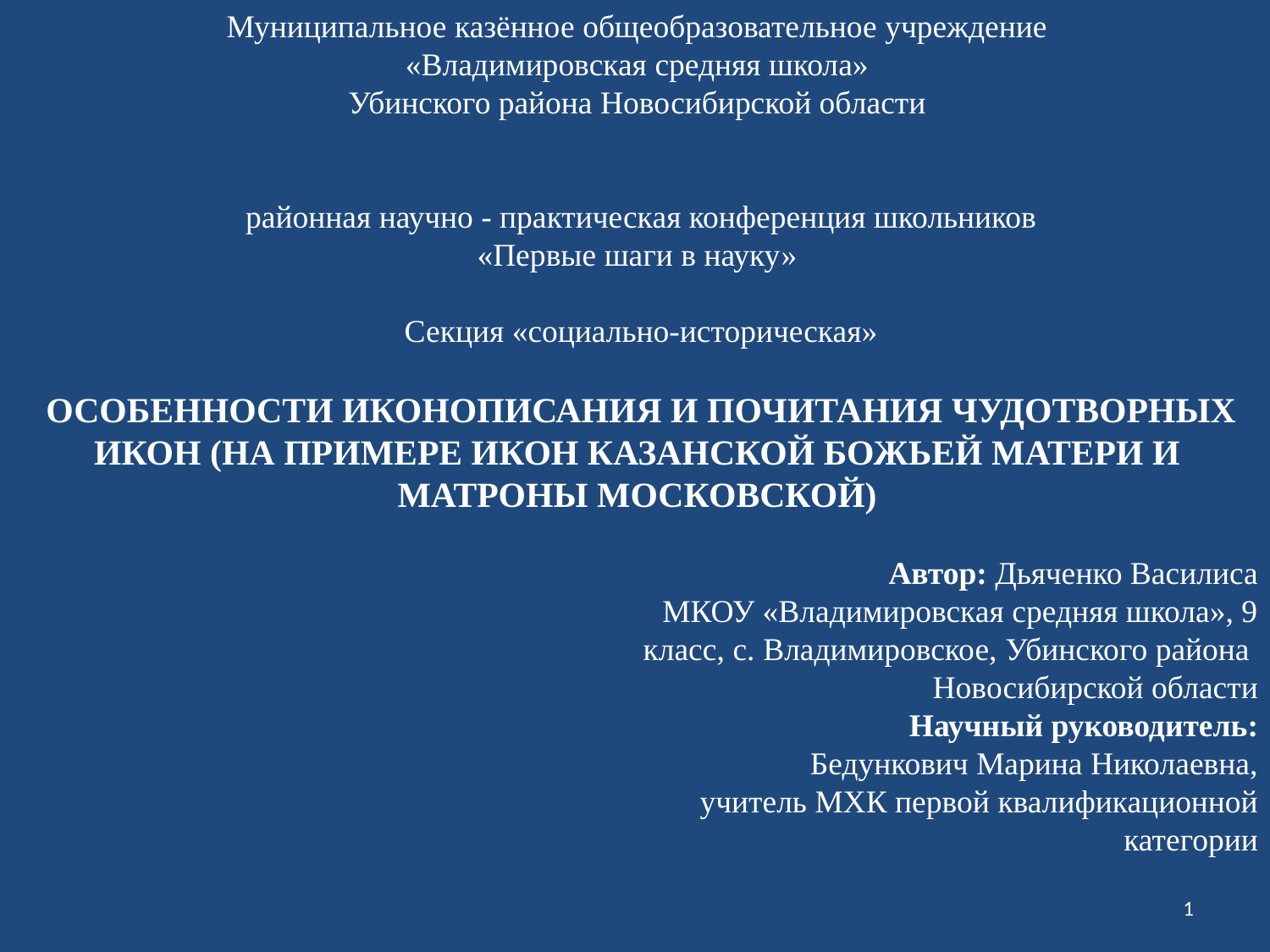

Муниципальное казённое общеобразовательное учреждение
«Владимировская средняя школа»
Убинского района Новосибирской области

  районная научно - практическая конференция школьников
«Первые шаги в науку»

 Секция «социально-историческая»

 ОСОБЕННОСТИ ИКОНОПИСАНИЯ И ПОЧИТАНИЯ ЧУДОТВОРНЫХ ИКОН (НА ПРИМЕРЕ ИКОН КАЗАНСКОЙ БОЖЬЕЙ МАТЕРИ И МАТРОНЫ МОСКОВСКОЙ)

 Автор: Дьяченко Василиса
МКОУ «Владимировская средняя школа», 9 класс, с. Владимировское, Убинского района  Новосибирской области
Научный руководитель:
Бедункович Марина Николаевна,
учитель МХК первой квалификационной категории

1